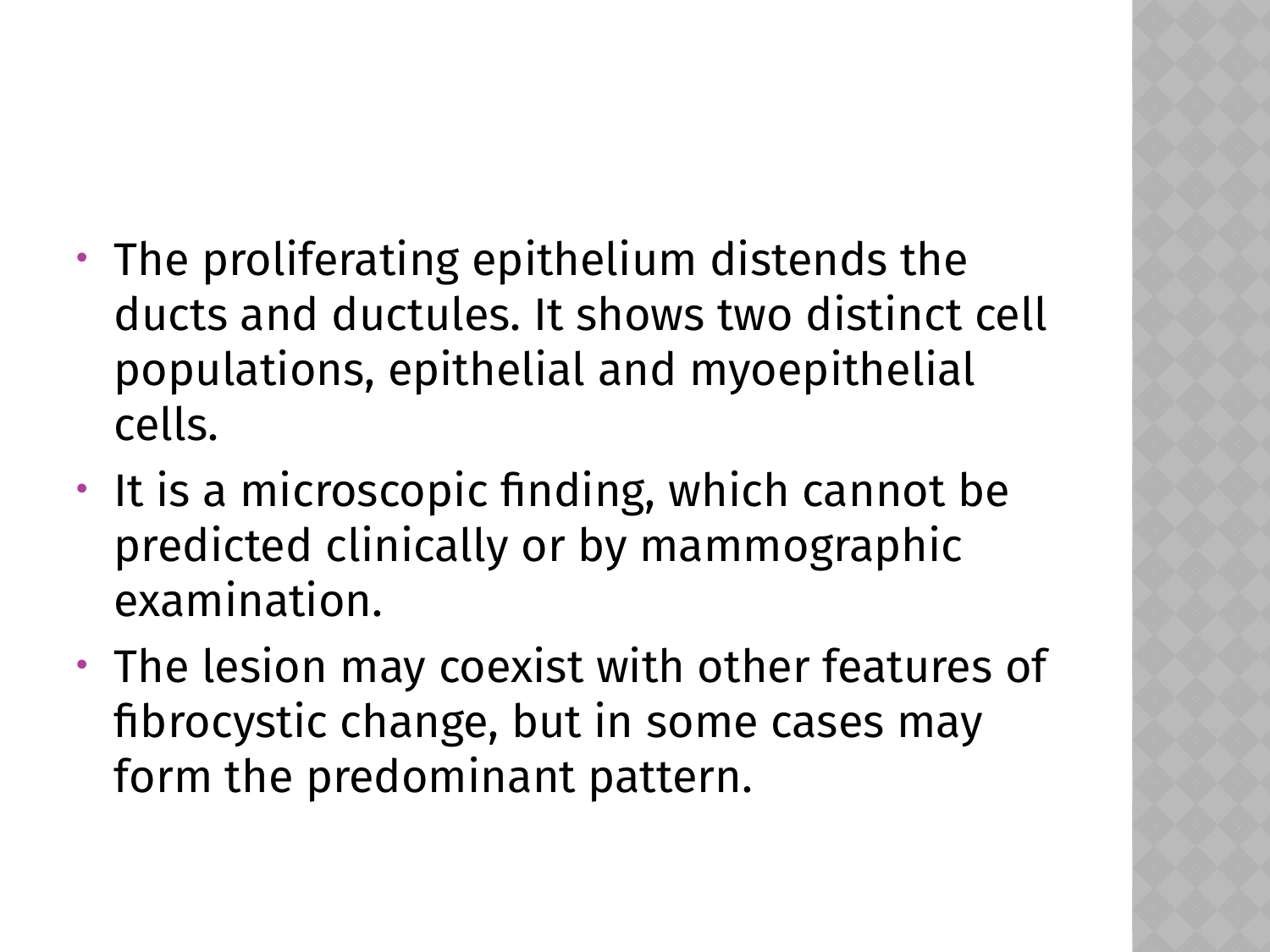

#
The proliferating epithelium distends the ducts and ductules. It shows two distinct cell populations, epithelial and myoepithelial cells.
It is a microscopic finding, which cannot be predicted clinically or by mammographic examination.
The lesion may coexist with other features of fibrocystic change, but in some cases may form the predominant pattern.